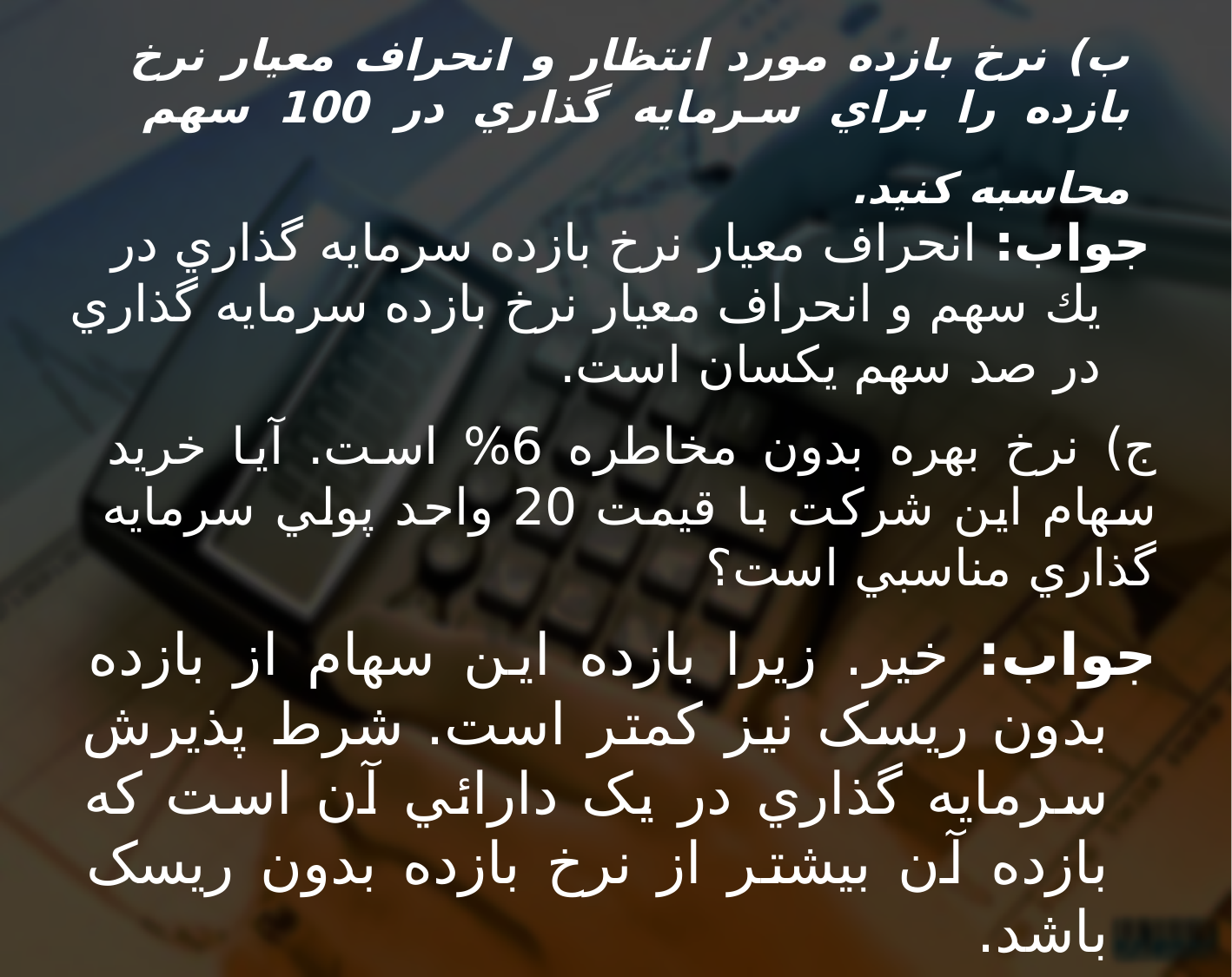

# ب) نرخ بازده مورد انتظار و انحراف معيار نرخ بازده را براي سرمايه گذاري در 100 سهم محاسبه كنيد.
جواب: انحراف معيار نرخ بازده سرمايه گذاري در يك سهم و انحراف معيار نرخ بازده سرمايه گذاري در صد سهم يكسان است.
ج) نرخ بهره بدون مخاطره 6% است. آيا خريد سهام اين شركت با قيمت 20 واحد پولي سرمايه گذاري مناسبي است؟
جواب: خير. زيرا بازده اين سهام از بازده بدون ريسک نيز کمتر است. شرط پذيرش سرمايه گذاري در يک دارائي آن است که بازده آن بيشتر از نرخ بازده بدون ريسک باشد.